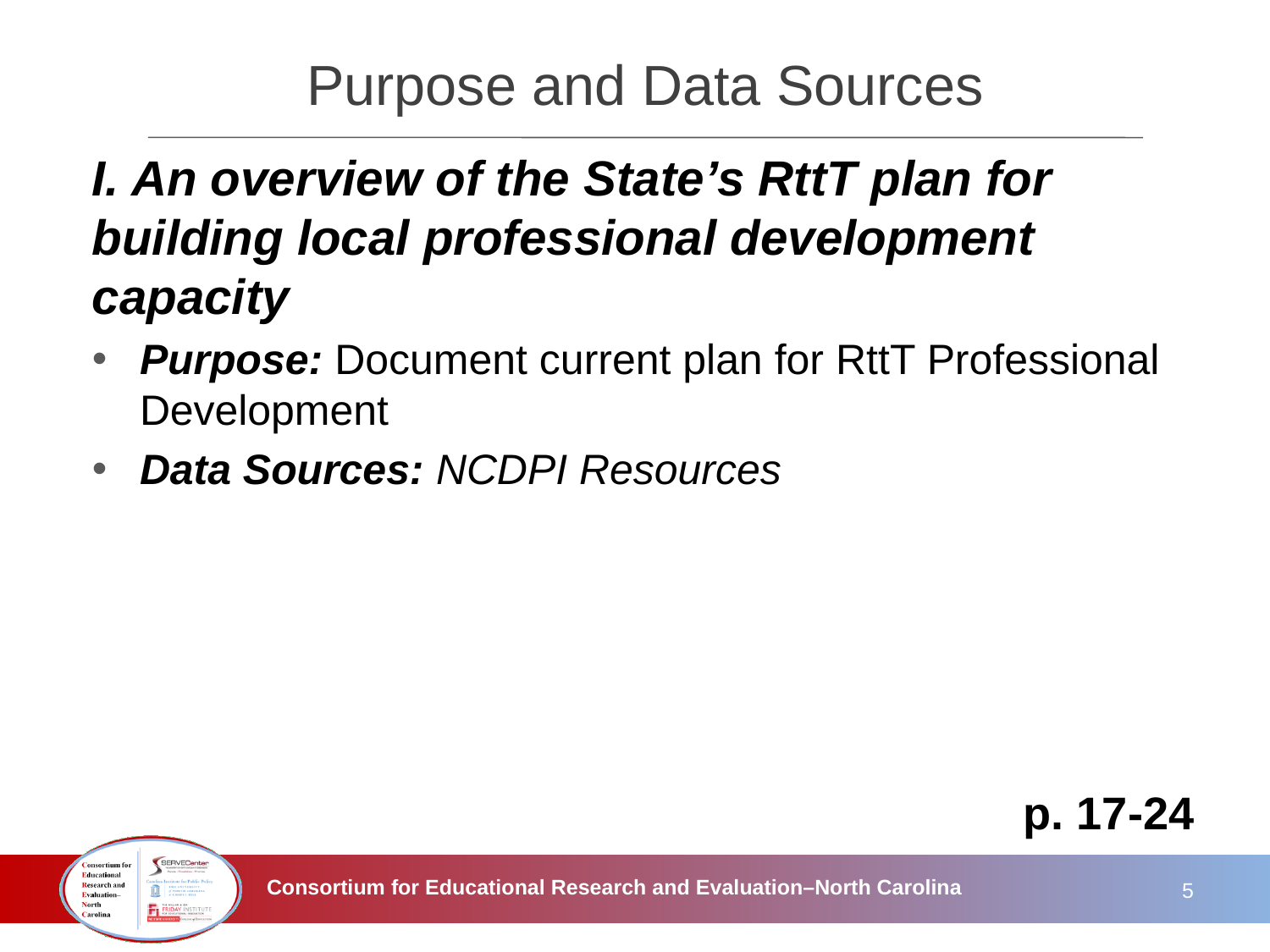

# Purpose and Data Sources
I. An overview of the State’s RttT plan for building local professional development capacity
Purpose: Document current plan for RttT Professional Development
Data Sources: NCDPI Resources

p. 17-24
5